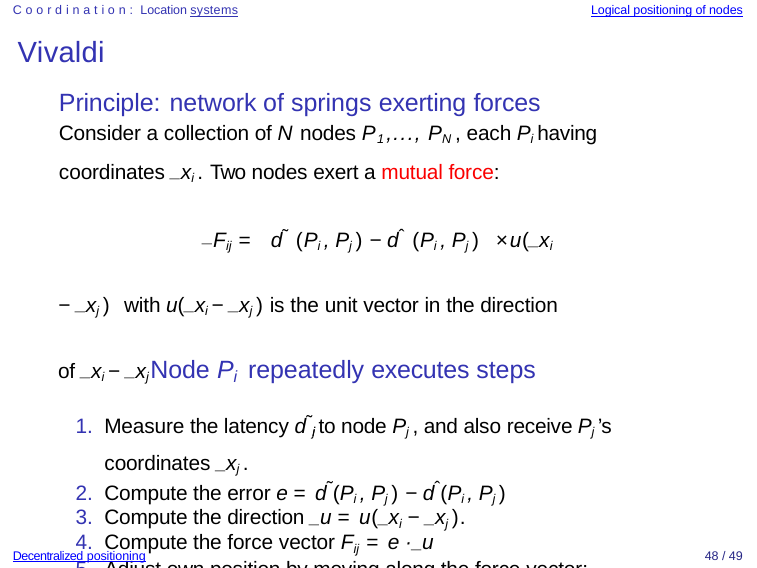

Coordination: Location systems	Logical positioning of nodes
# Vivaldi
Principle: network of springs exerting forces  Consider a collection of N nodes P1,..., PN , each Pi having  coordinates _xi . Two nodes exert a mutual force:
_Fij  =  d˜(Pi , Pj ) − dˆ(Pi , Pj )  ×u(_xi − _xj )  with u(_xi − _xj ) is the unit vector in the direction of _xi − _xj  Node Pi repeatedly executes steps
Measure the latency d˜ij to node Pj , and also receive Pj ’s  coordinates _xj .
Compute the error e = d˜(Pi , Pj ) − dˆ(Pi , Pj )
Compute the direction _u = u(_xi − _xj ).
Compute the force vector Fij  = e ·_u
Adjust own position by moving along the force vector:
_xi  ← _xi + δ ·_u.
Decentralized positioning
48 / 49